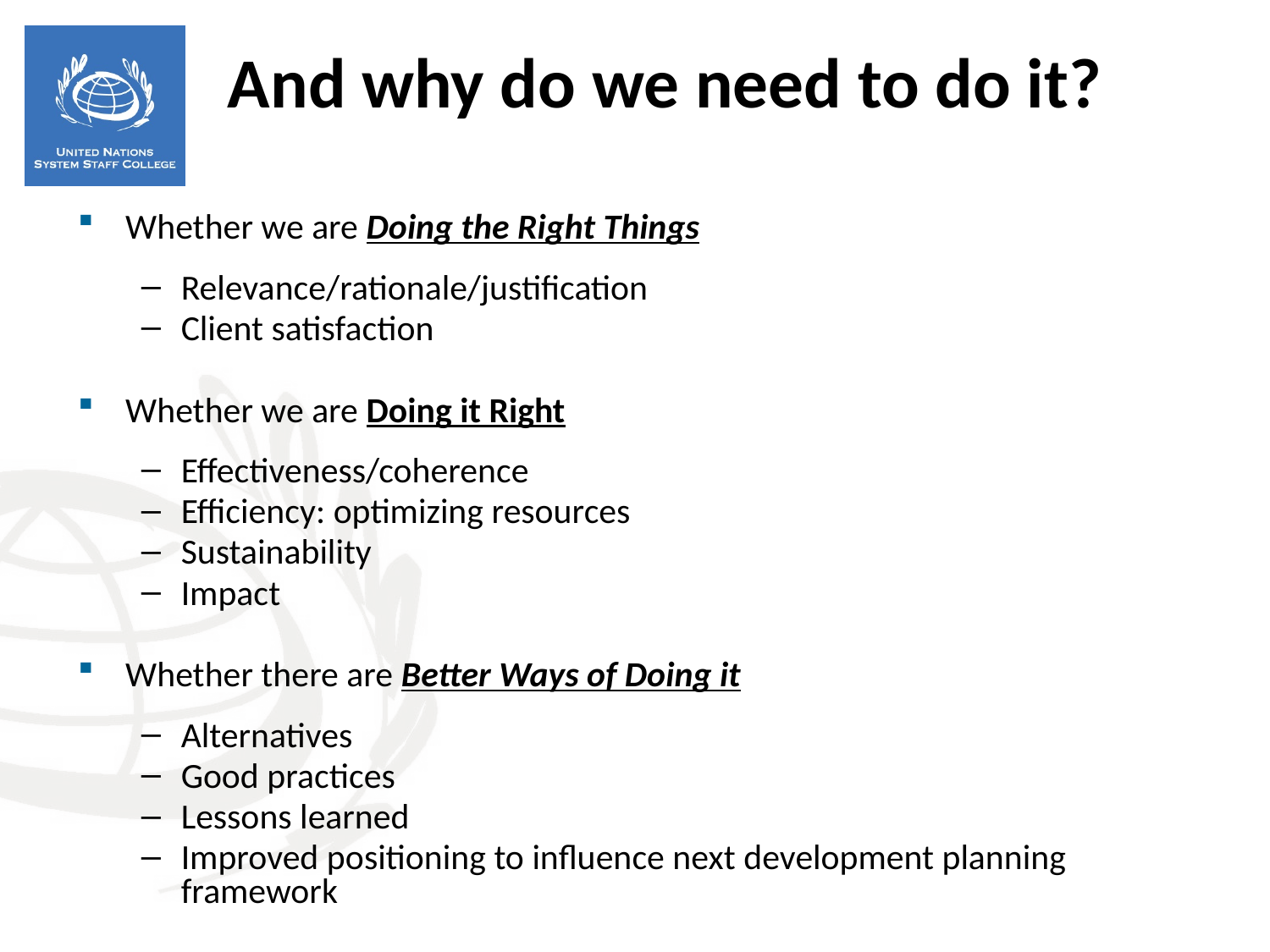

And why do we need to do it?
Whether we are Doing the Right Things
Relevance/rationale/justification
Client satisfaction

Whether we are Doing it Right
Effectiveness/coherence
Efficiency: optimizing resources
Sustainability
Impact

Whether there are Better Ways of Doing it
Alternatives
Good practices
Lessons learned
Improved positioning to influence next development planning framework